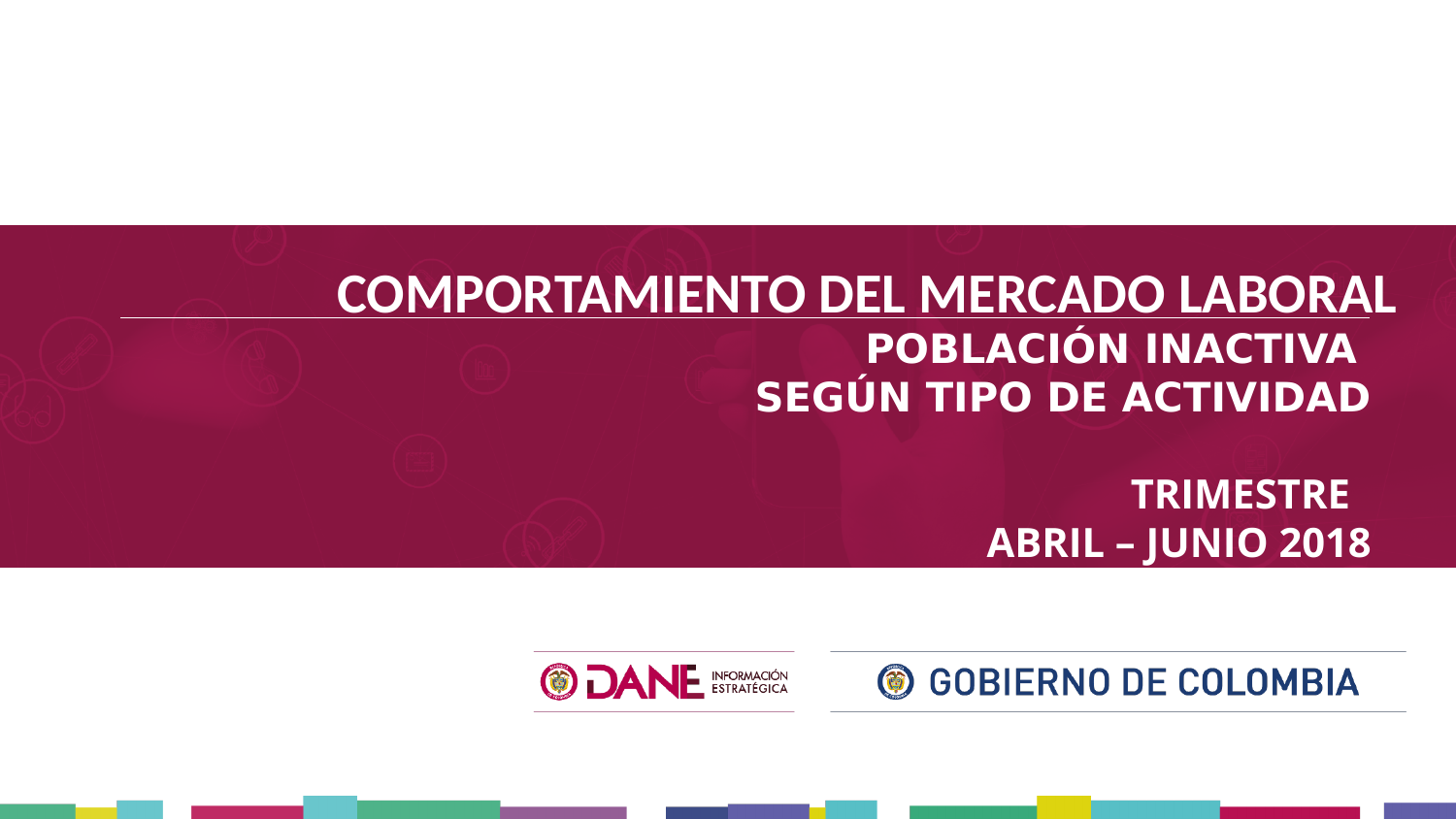

COMPORTAMIENTO DEL MERCADO LABORAL
POBLACIÓN INACTIVA
SEGÚN TIPO DE ACTIVIDAD

TRIMESTRE
ABRIL – JUNIO 2018